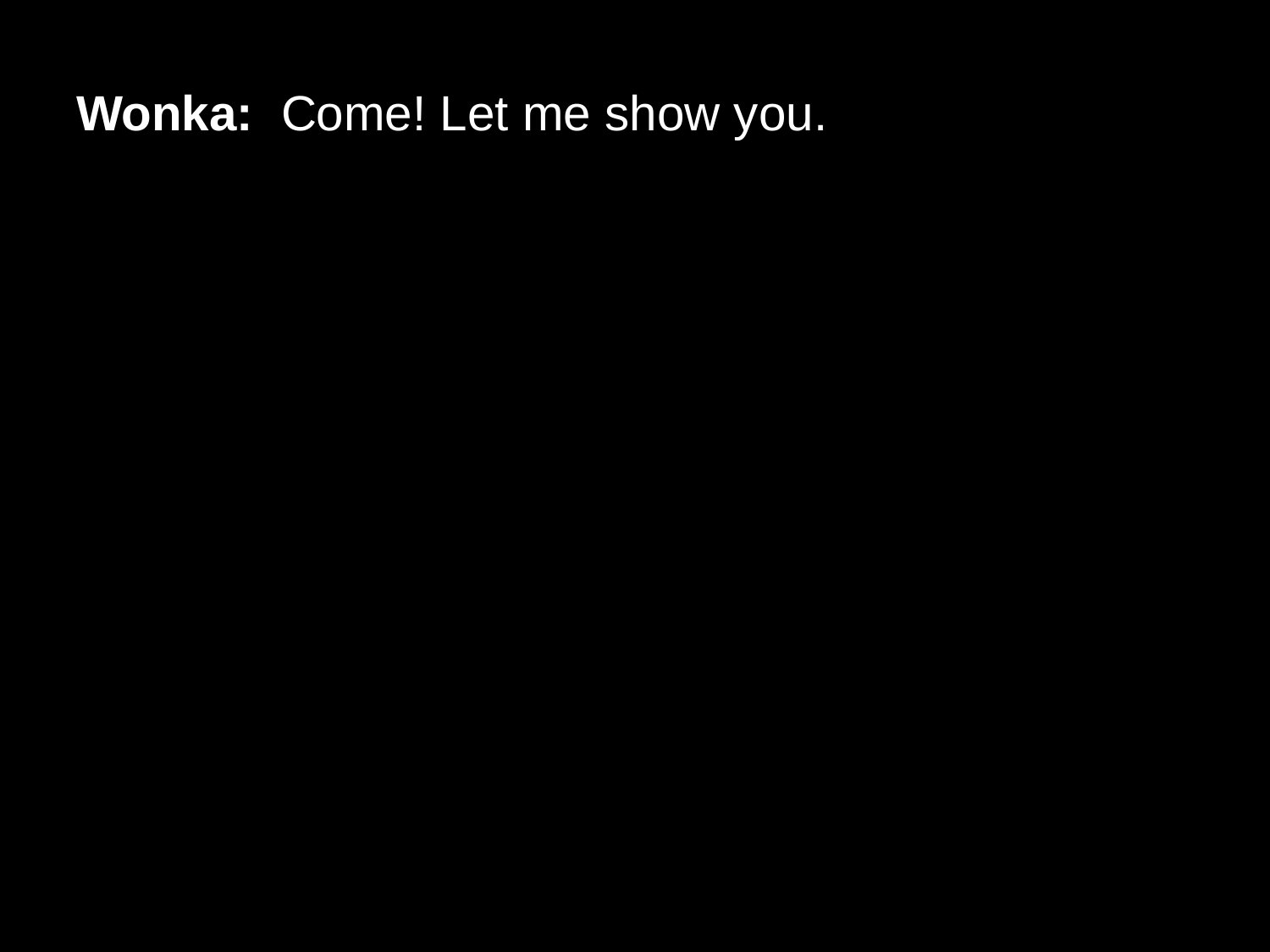

# Wonka:  Come! Let me show you.